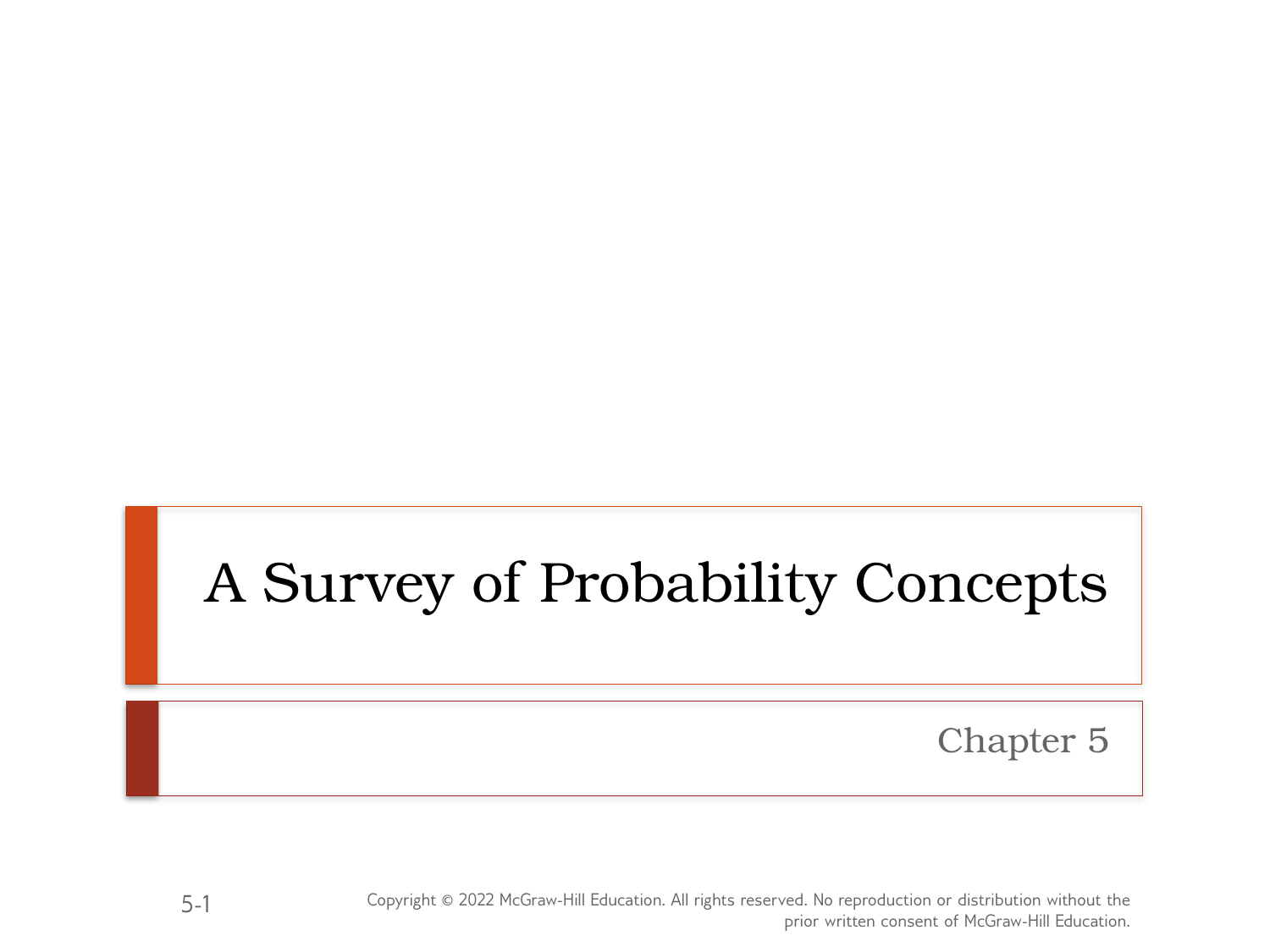

# A Survey of Probability Concepts
Chapter 5
5-1
Copyright © 2022 McGraw-Hill Education. All rights reserved. No reproduction or distribution without the prior written consent of McGraw-Hill Education.